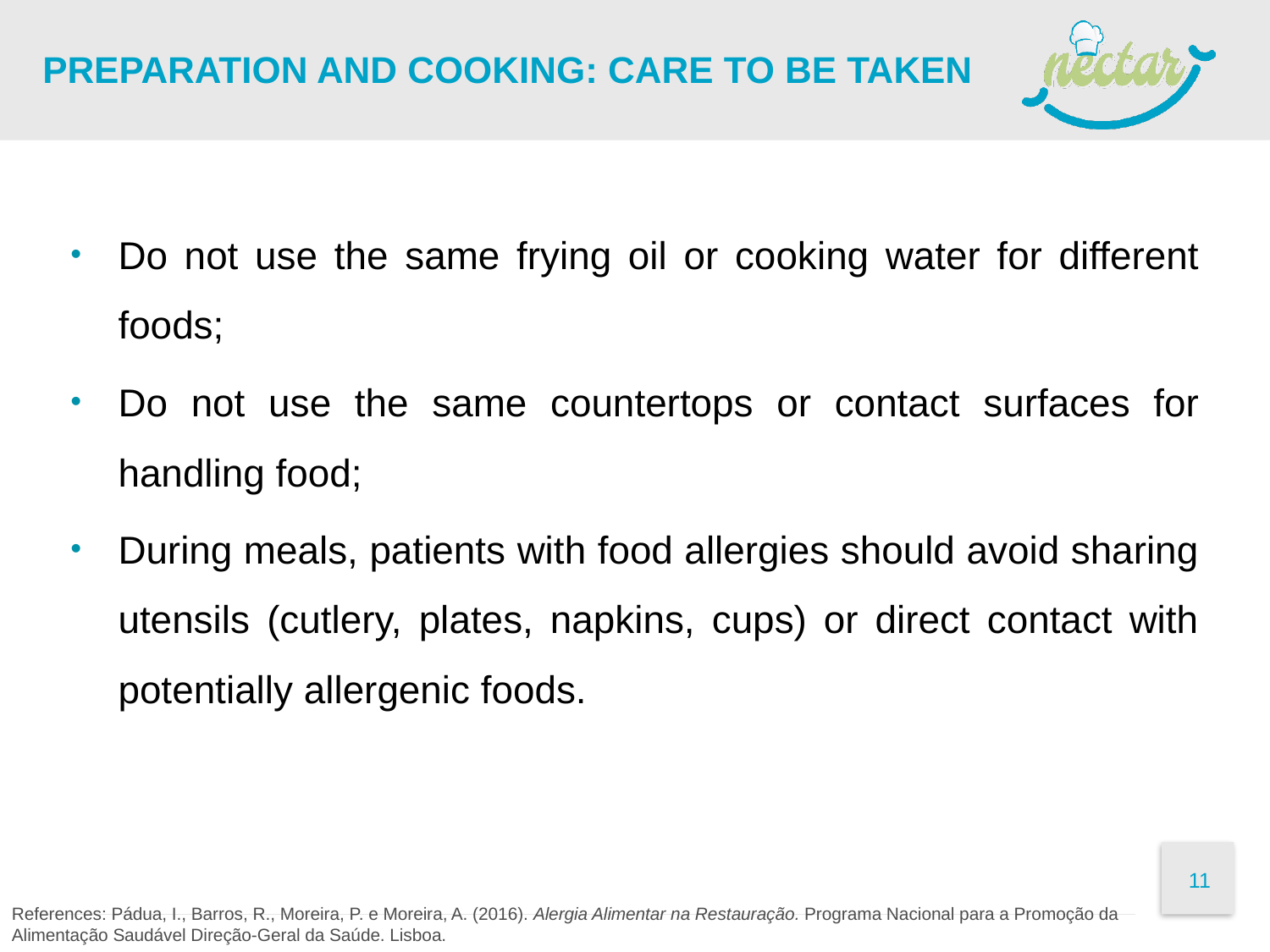

# Preparation and cooking: care to be taken
Do not use the same frying oil or cooking water for different foods;
Do not use the same countertops or contact surfaces for handling food;
During meals, patients with food allergies should avoid sharing utensils (cutlery, plates, napkins, cups) or direct contact with potentially allergenic foods.
References: Pádua, I., Barros, R., Moreira, P. e Moreira, A. (2016). Alergia Alimentar na Restauração. Programa Nacional para a Promoção da Alimentação Saudável Direção-Geral da Saúde. Lisboa.